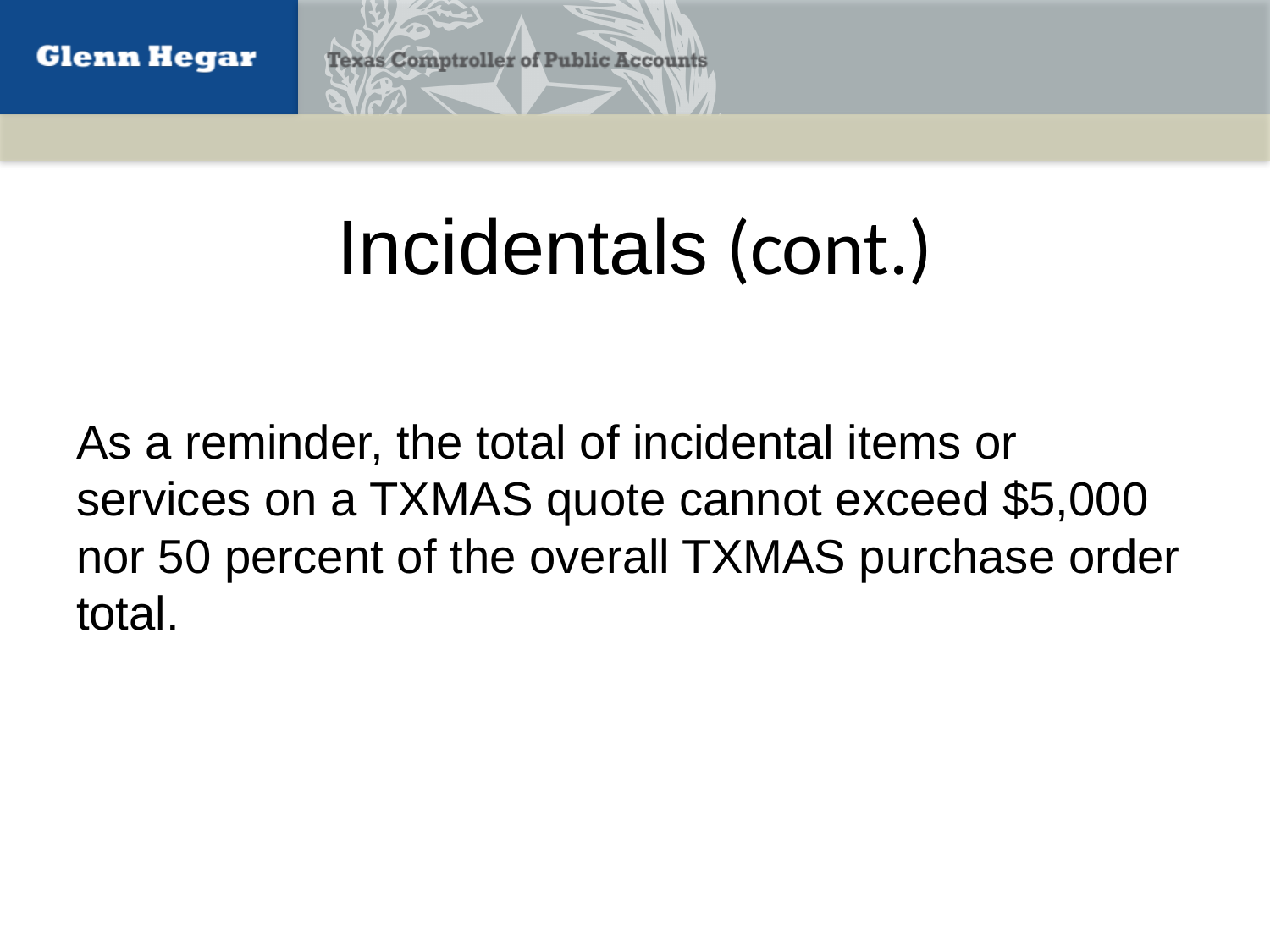

# Incidentals (cont.)
As a reminder, the total of incidental items or services on a TXMAS quote cannot exceed $5,000 nor 50 percent of the overall TXMAS purchase order total.